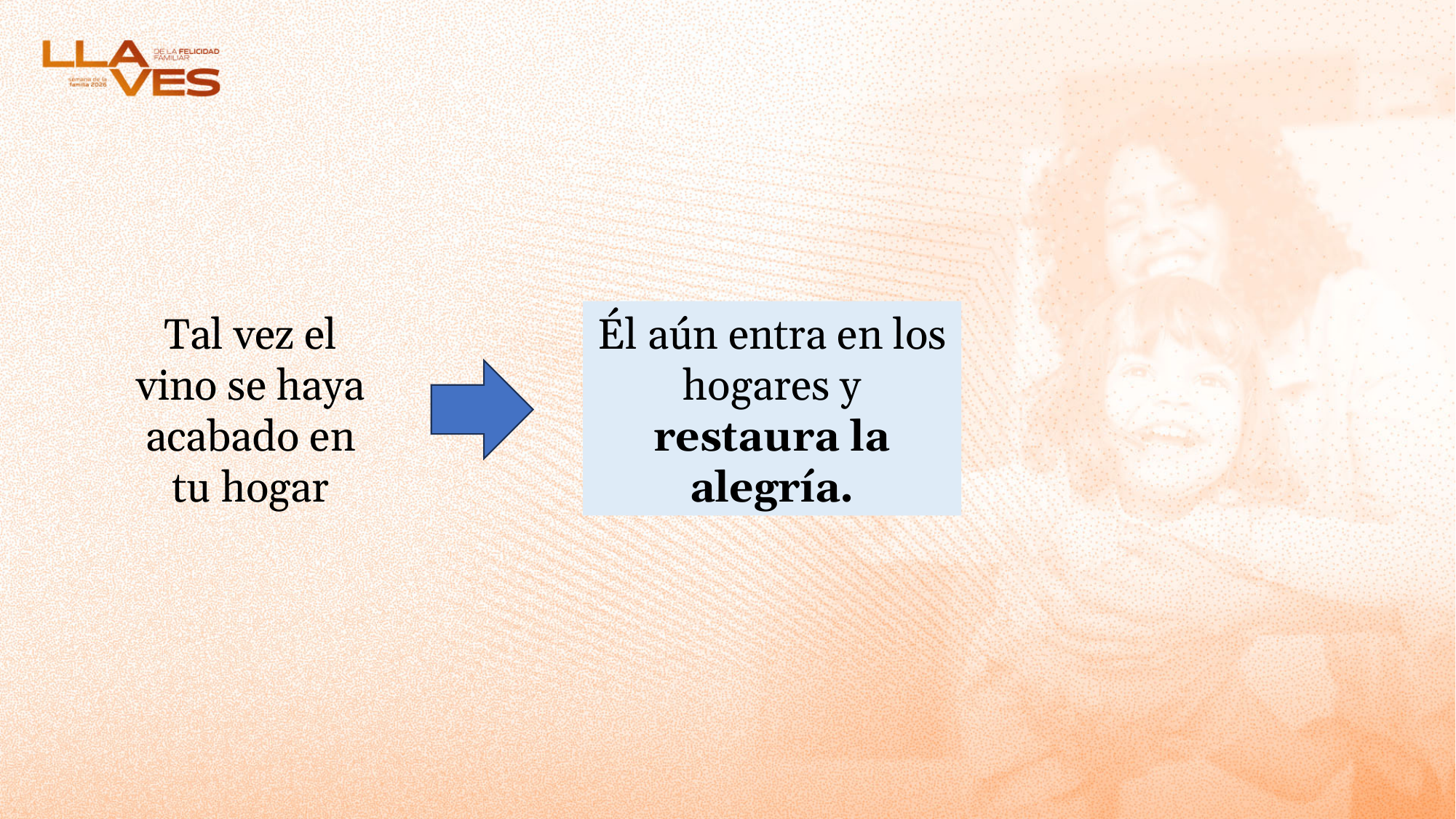

Tal vez el vino se haya acabado en tu hogar
Él aún entra en los hogares y restaura la alegría.